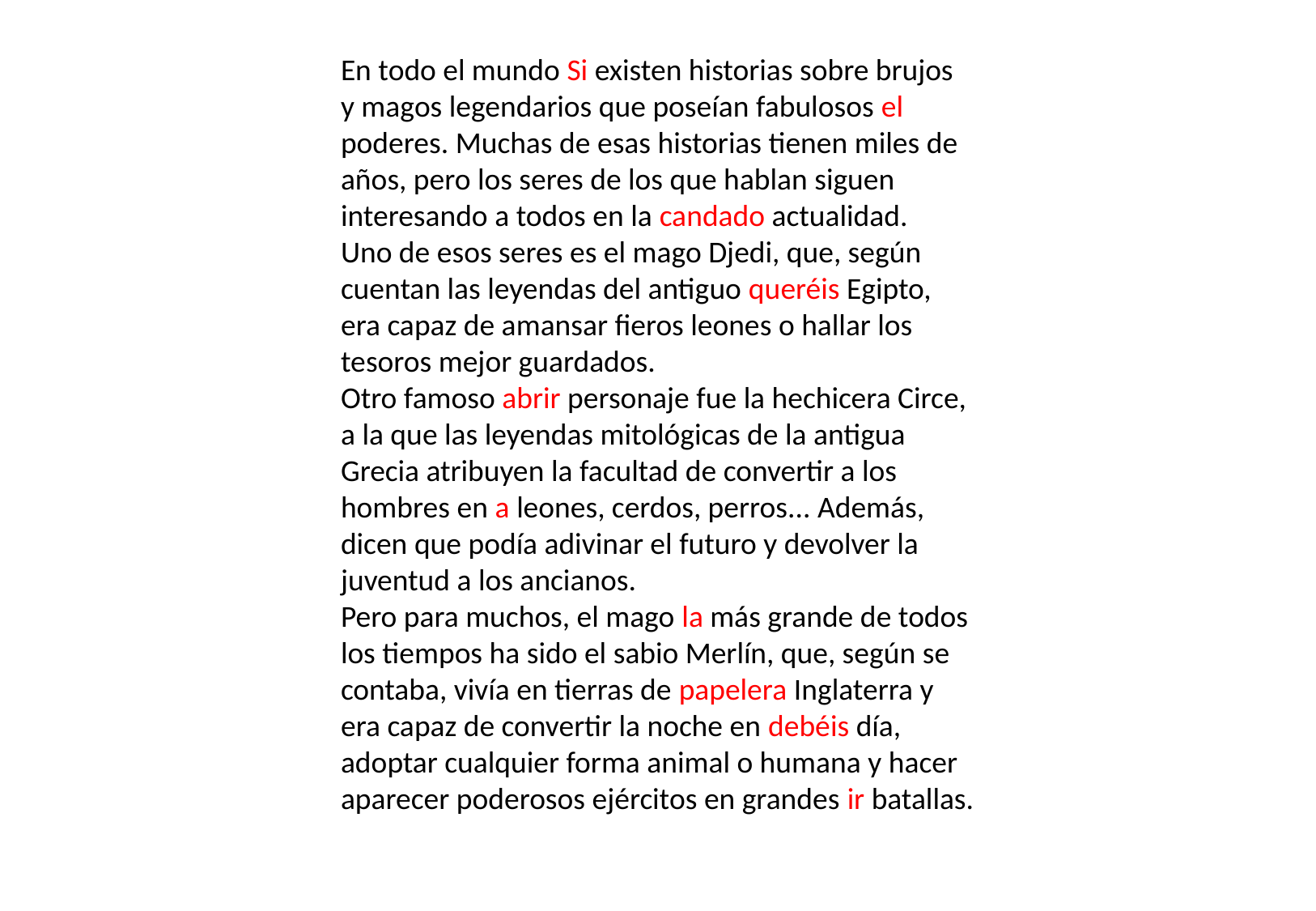

En todo el mundo Si existen historias sobre brujos y magos legendarios que poseían fabulosos el poderes. Muchas de esas historias tienen miles de años, pero los seres de los que hablan siguen interesando a todos en la candado actualidad.
Uno de esos seres es el mago Djedi, que, según cuentan las leyendas del antiguo queréis Egipto, era capaz de amansar fieros leones o hallar los tesoros mejor guardados.
Otro famoso abrir personaje fue la hechicera Circe, a la que las leyendas mitológicas de la antigua Grecia atribuyen la facultad de convertir a los hombres en a leones, cerdos, perros... Además, dicen que podía adivinar el futuro y devolver la juventud a los ancianos.
Pero para muchos, el mago la más grande de todos los tiempos ha sido el sabio Merlín, que, según se contaba, vivía en tierras de papelera Inglaterra y era capaz de convertir la noche en debéis día, adoptar cualquier forma animal o humana y hacer aparecer poderosos ejércitos en grandes ir batallas.